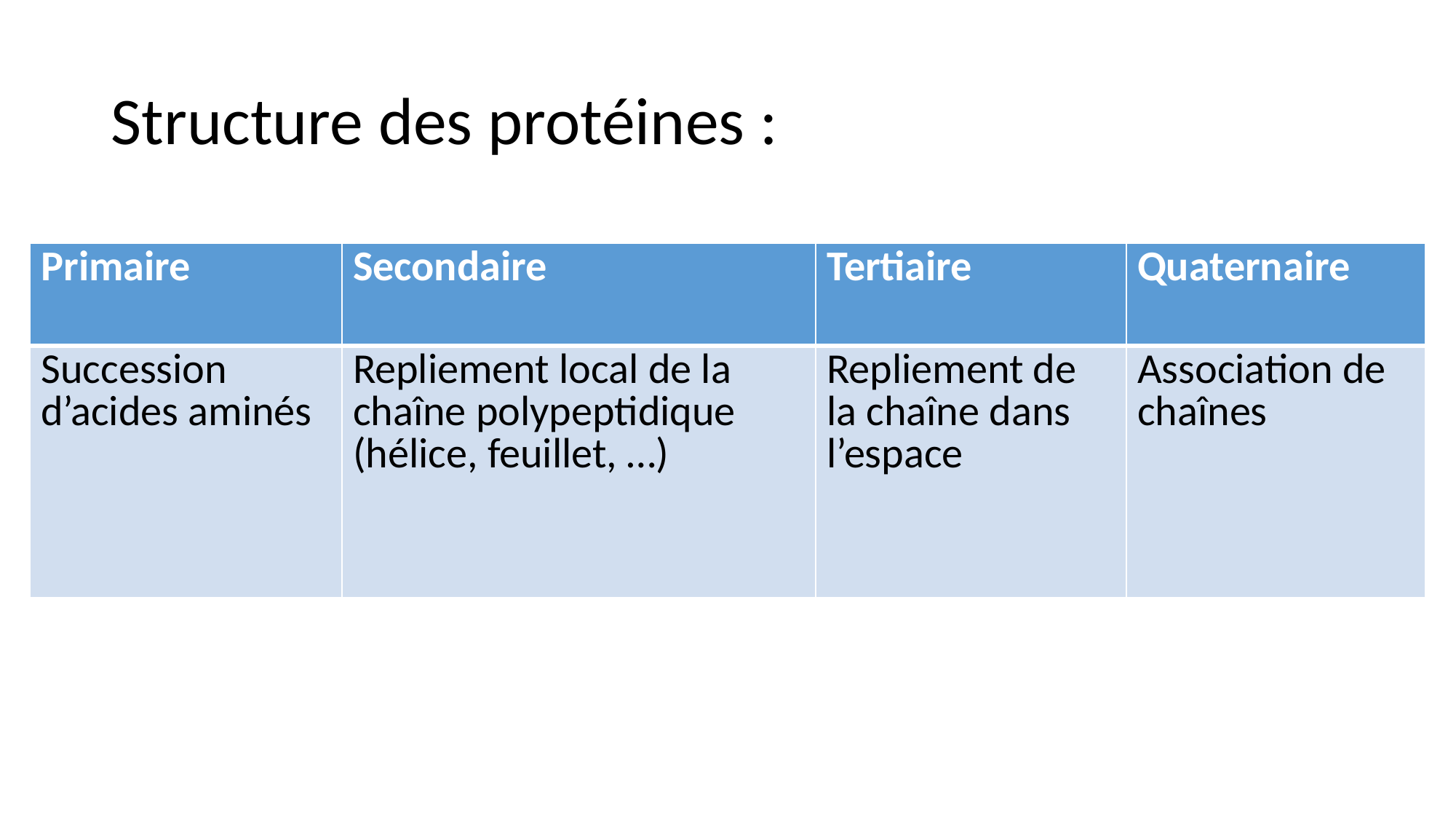

# Structure des protéines :
| Primaire | Secondaire | Tertiaire | Quaternaire |
| --- | --- | --- | --- |
| Succession d’acides aminés | Repliement local de la chaîne polypeptidique (hélice, feuillet, …) | Repliement de la chaîne dans l’espace | Association de chaînes |